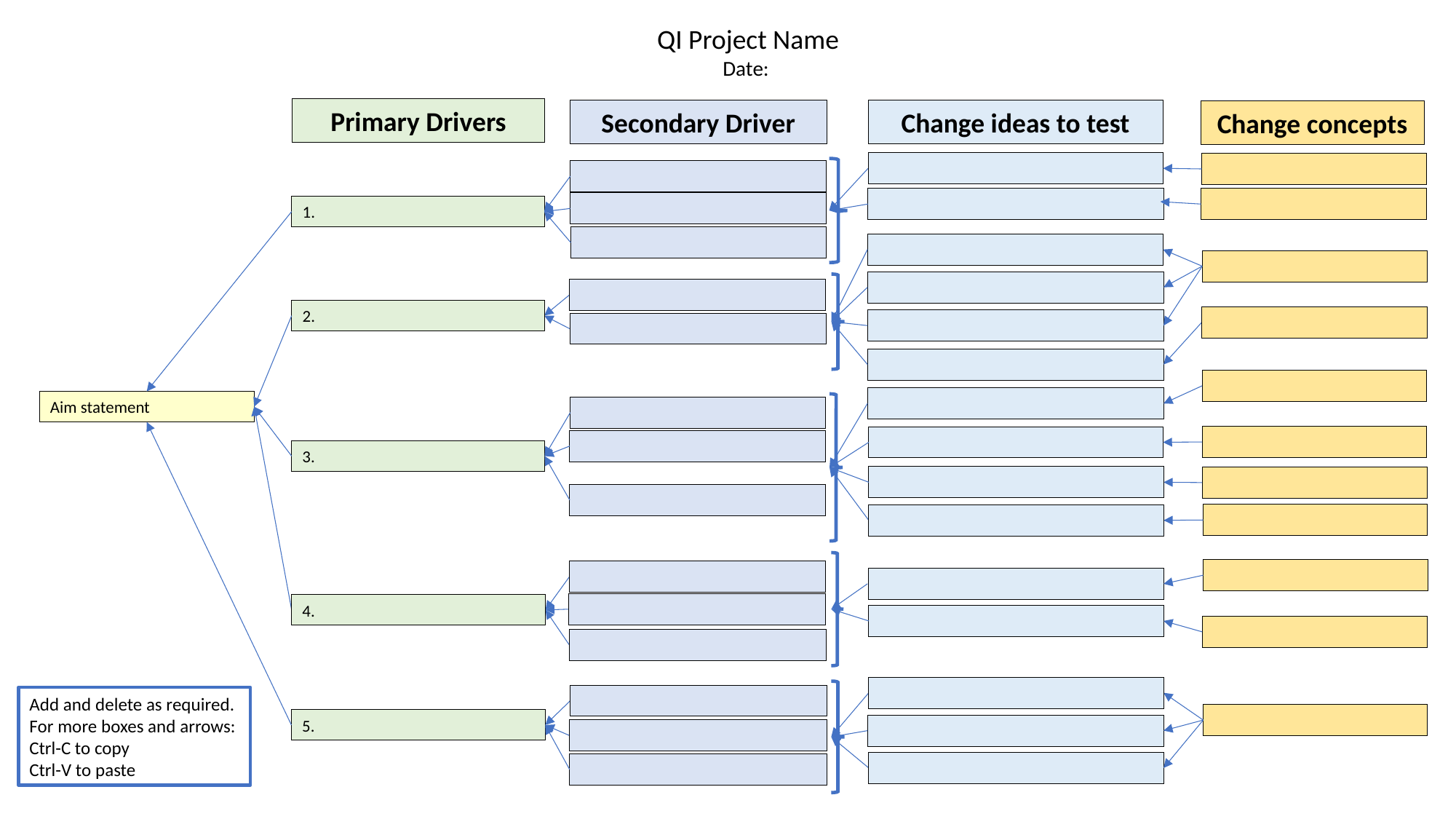

QI Project Name
Date:
Primary Drivers
Secondary Driver
Change ideas to test
Change concepts

1.

2.

Aim statement

3.

4.

Add and delete as required. For more boxes and arrows:
Ctrl-C to copy
Ctrl-V to paste

5.